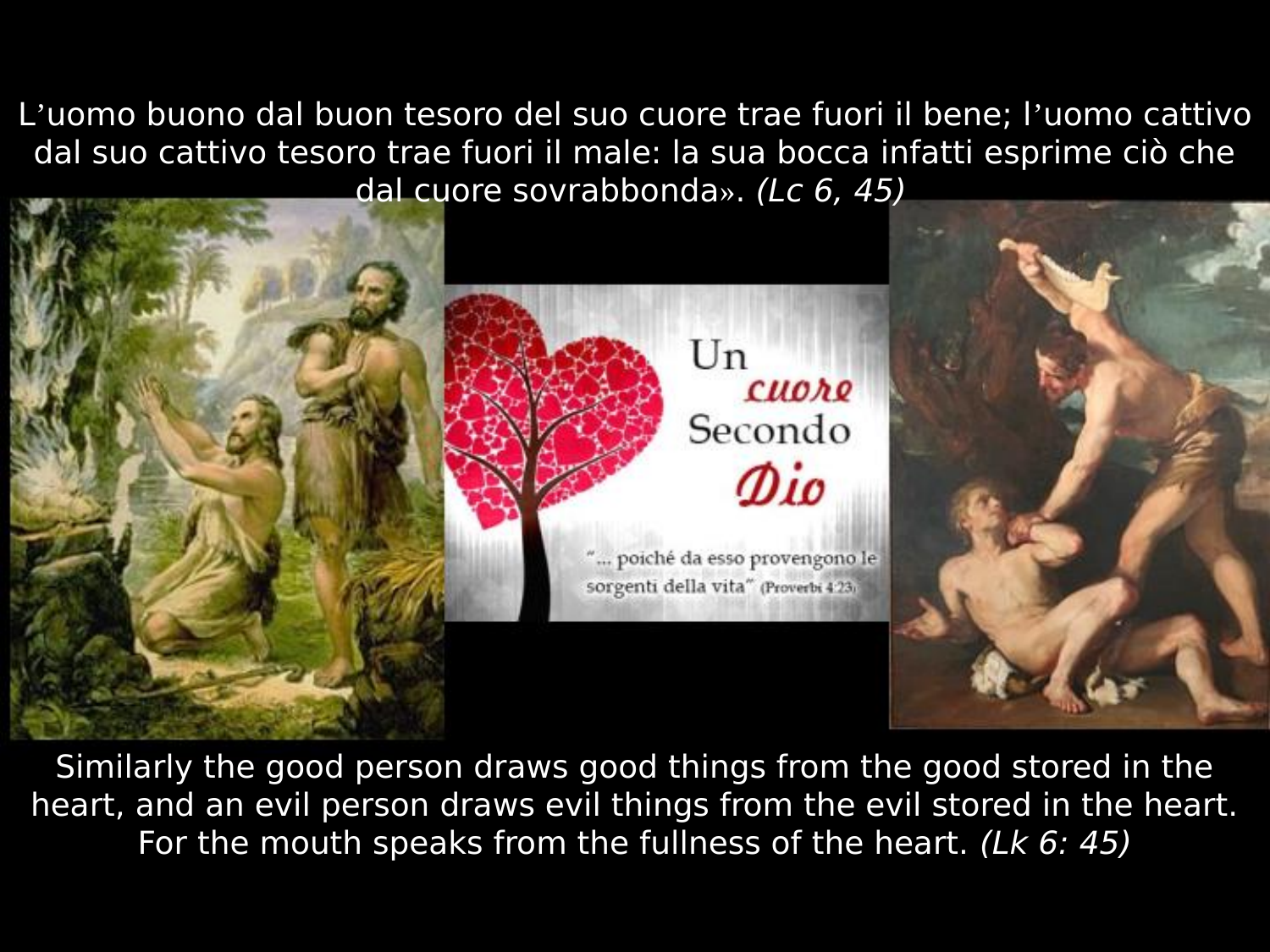

# L’uomo buono dal buon tesoro del suo cuore trae fuori il bene; l’uomo cattivo dal suo cattivo tesoro trae fuori il male: la sua bocca infatti esprime ciò che dal cuore sovrabbonda». (Lc 6, 45)

Similarly the good person draws good things from the good stored in the heart, and an evil person draws evil things from the evil stored in the heart. For the mouth speaks from the fullness of the heart. (Lk 6: 45)